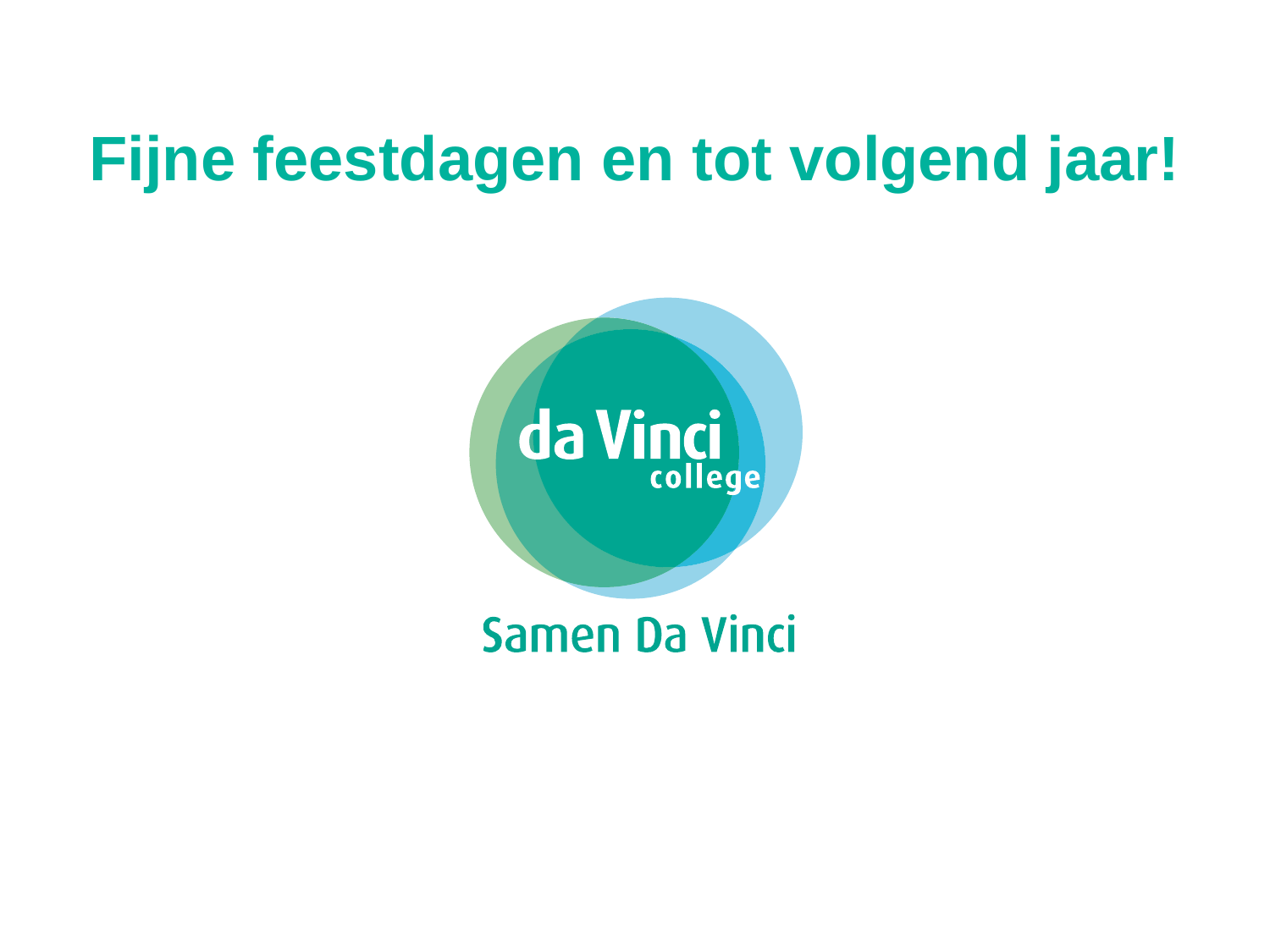

# Fijne feestdagen en tot volgend jaar!